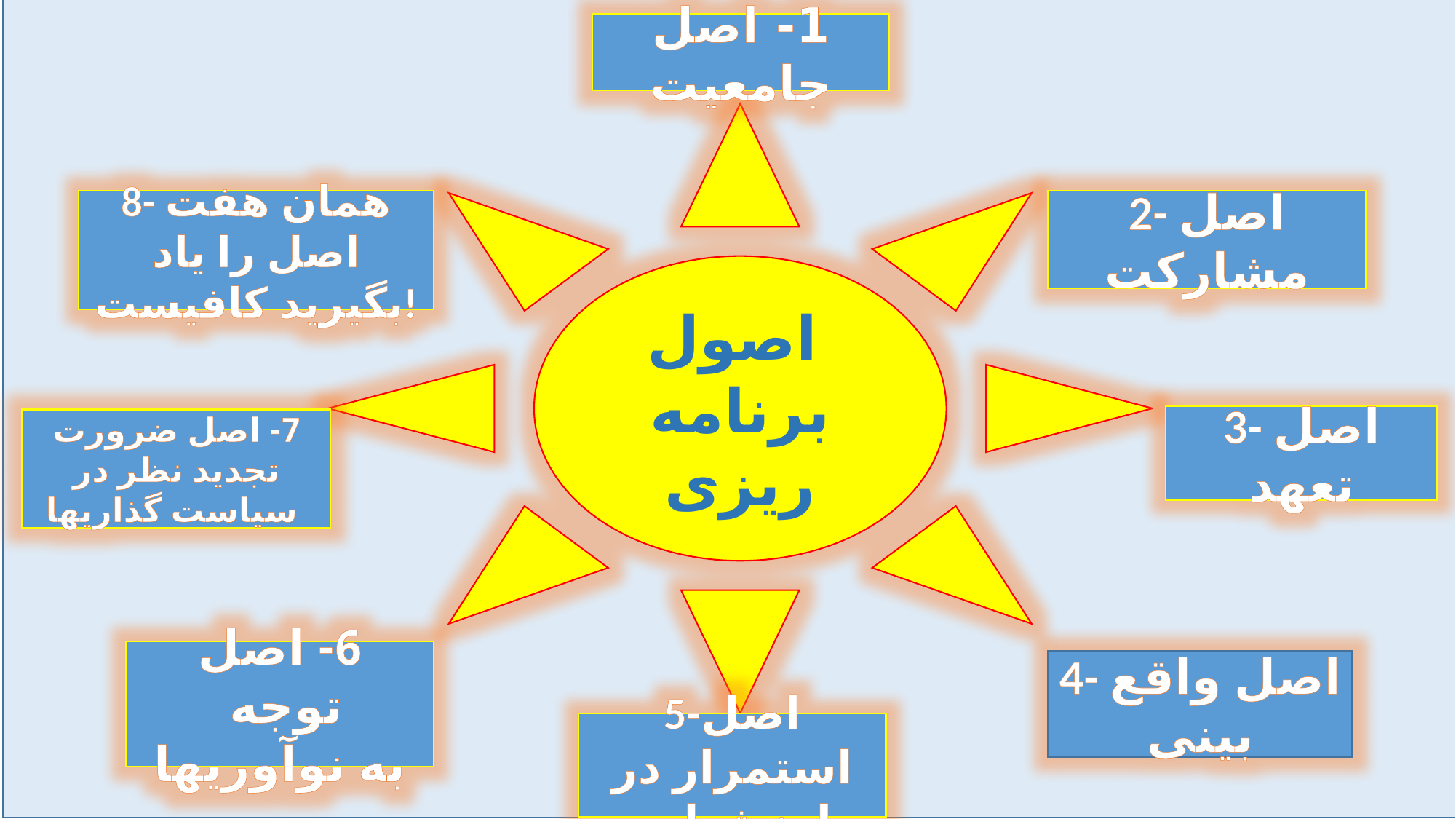

1- اصل جامعیت
اصول
برنامه ریزی
8- همان هفت اصل را یاد بگیرید کافیست!
2- اصل مشارکت
3- اصل تعهد
7- اصل ضرورت تجدید نظر در
 سیاست گذاریها
6- اصل توجه
به نوآوریها
4- اصل واقع بینی
5-اصل استمرار در ارزشیابی